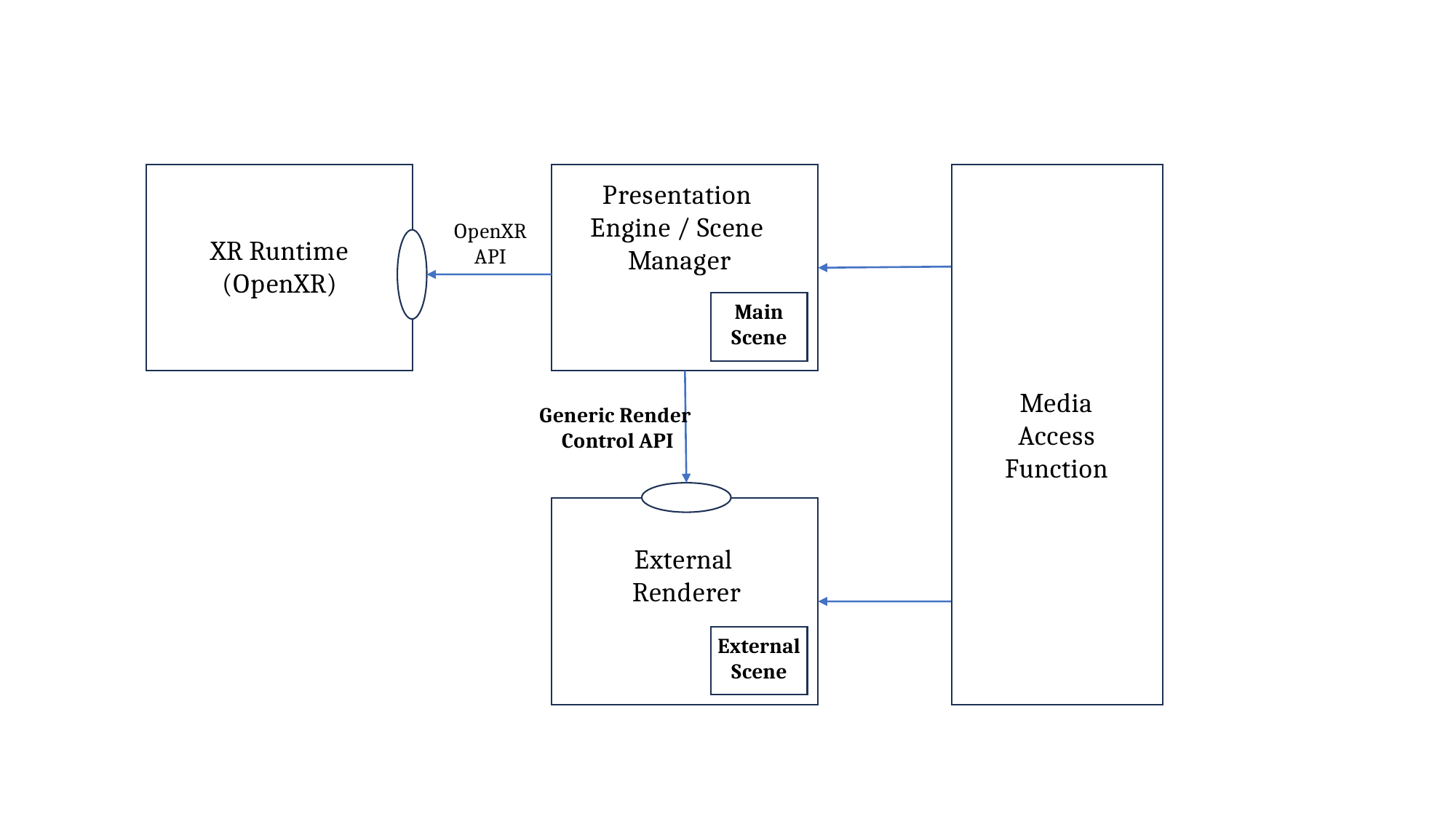

Presentation
Engine / Scene
Manager
OpenXR
API
XR Runtime
(OpenXR)

Main
Scene
Media
Access
Function
Generic Render
Control API

External
Renderer
External
Scene